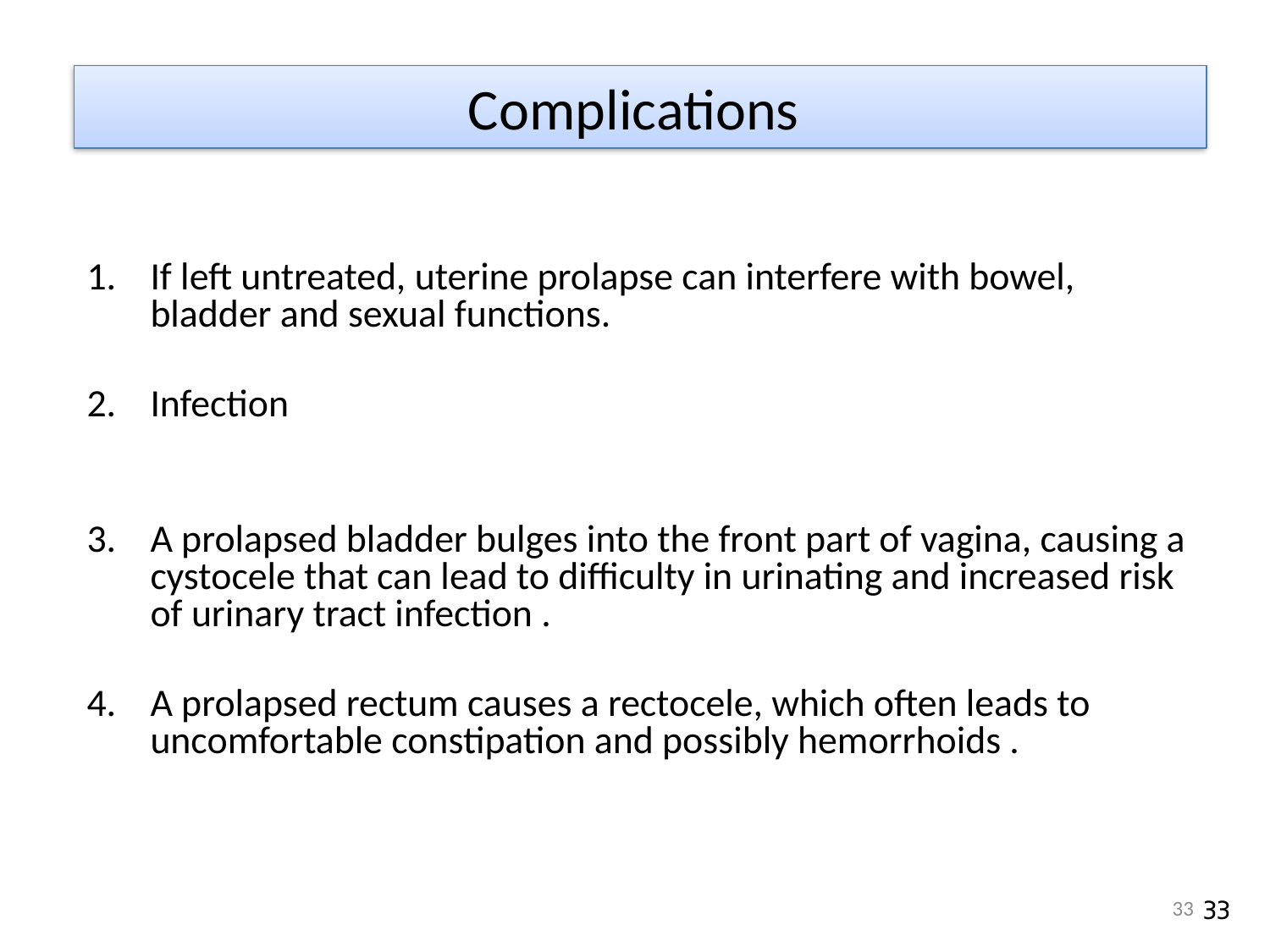

Complications
If left untreated, uterine prolapse can interfere with bowel, bladder and sexual functions.

Infection

A prolapsed bladder bulges into the front part of vagina, causing a cystocele that can lead to difficulty in urinating and increased risk of urinary tract infection .

A prolapsed rectum causes a rectocele, which often leads to uncomfortable constipation and possibly hemorrhoids .
33
33